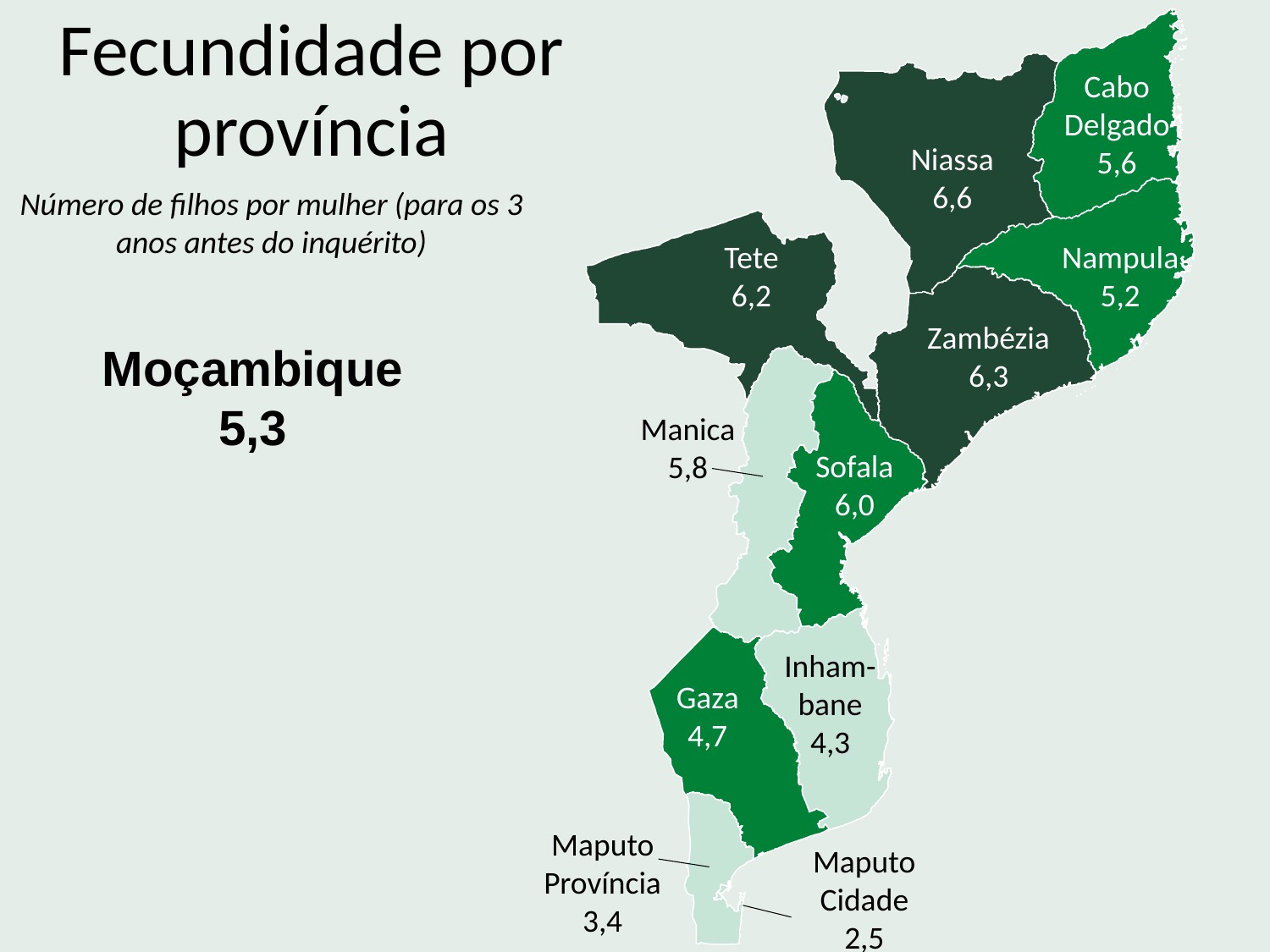

Fecundidade por província

Cabo Delgado
5,6
Niassa
6,6
Número de filhos por mulher (para os 3 anos antes do inquérito)
Tete
6,2
Nampula
5,2
Zambézia
6,3
Moçambique
5,3
Manica
5,8
Sofala
6,0
Inham-bane
4,3
Gaza
4,7
Maputo Província
3,4
Maputo Cidade
2,5